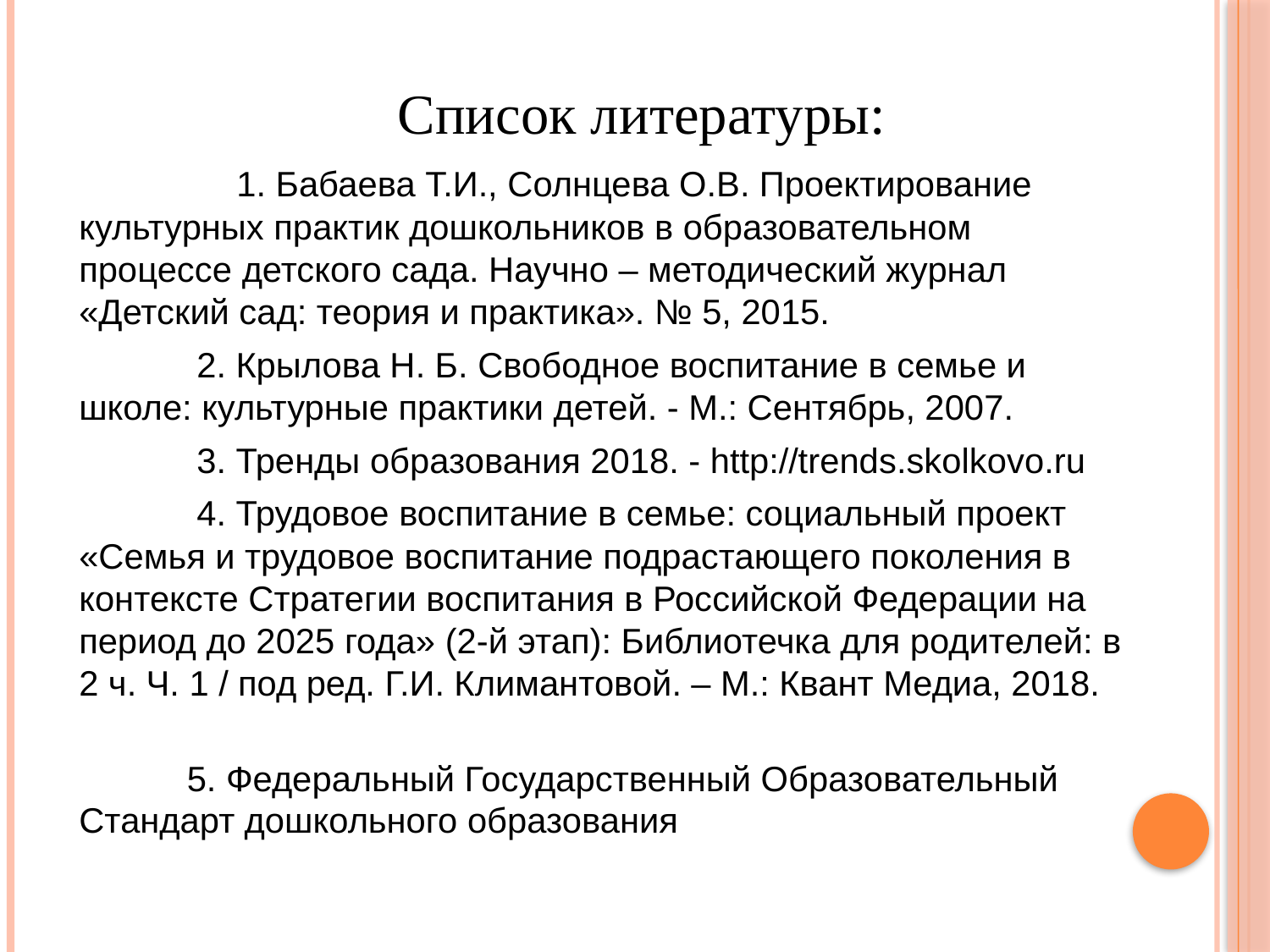

Список литературы:

                   1. Бабаева Т.И., Солнцева О.В. Проектирование культурных практик дошкольников в образовательном процессе детского сада. Научно – методический журнал «Детский сад: теория и практика». № 5, 2015.
                2. Крылова Н. Б. Свободное воспитание в семье и школе: культурные практики детей. - М.: Сентябрь, 2007.
                3. Тренды образования 2018. - http://trends.skolkovo.ru
                4. Трудовое воспитание в семье: социальный проект «Семья и трудовое воспитание подрастающего поколения в контексте Стратегии воспитания в Российской Федерации на период до 2025 года» (2-й этап): Библиотечка для родителей: в 2 ч. Ч. 1 / под ред. Г.И. Климантовой. – М.: Квант Медиа, 2018.
               5. Федеральный Государственный Образовательный Стандарт дошкольного образования